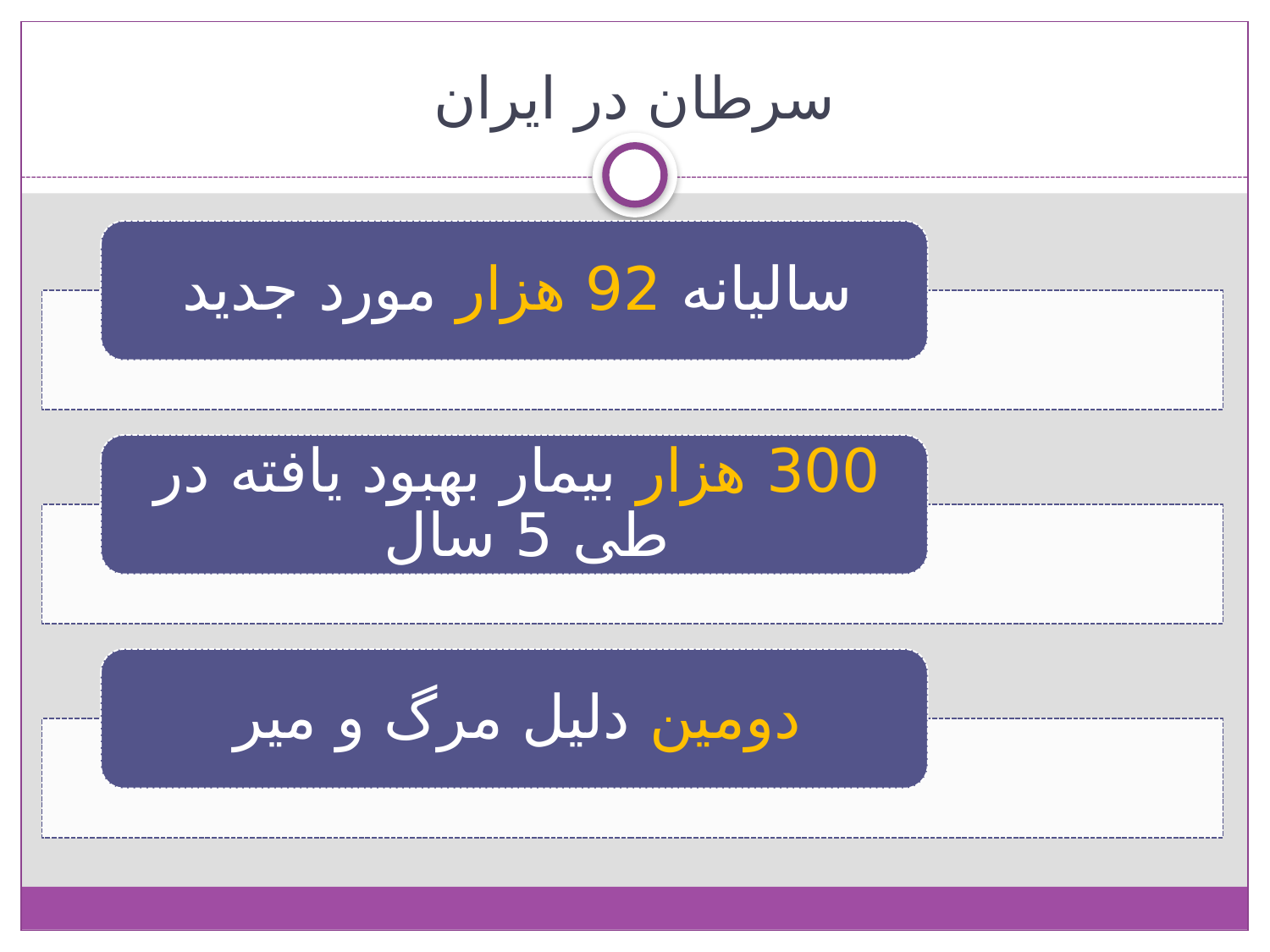

# سرطان در ایران
سالیانه 92 هزار مورد جدید
300 هزار بیمار بهبود یافته در طی 5 سال
دومین دلیل مرگ و میر